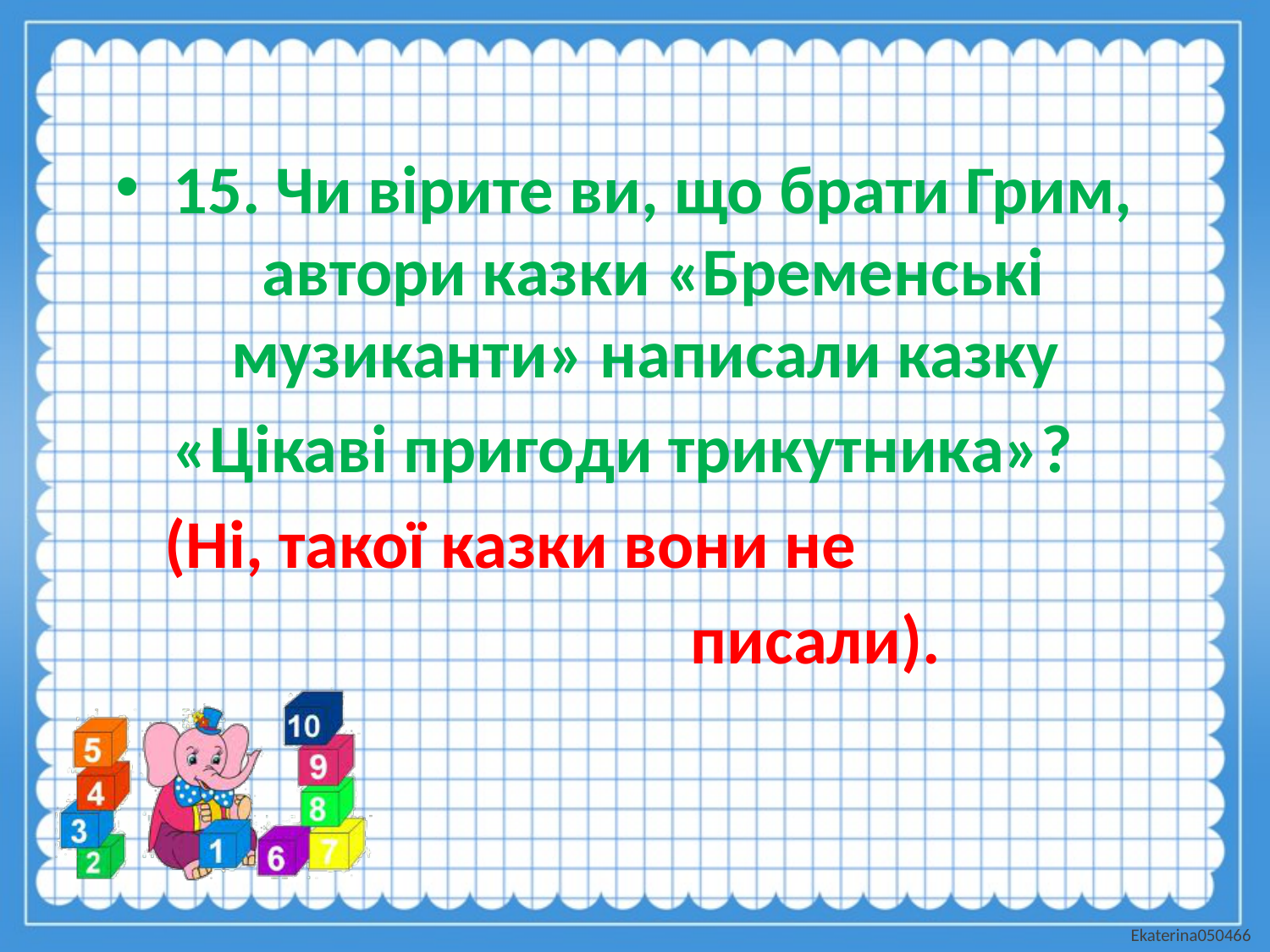

15. Чи вірите ви, що брати Грим, автори казки «Бременські музиканти» написали казку
«Цікаві пригоди трикутника»?
      (Ні, такої казки вони не
                                        писали).